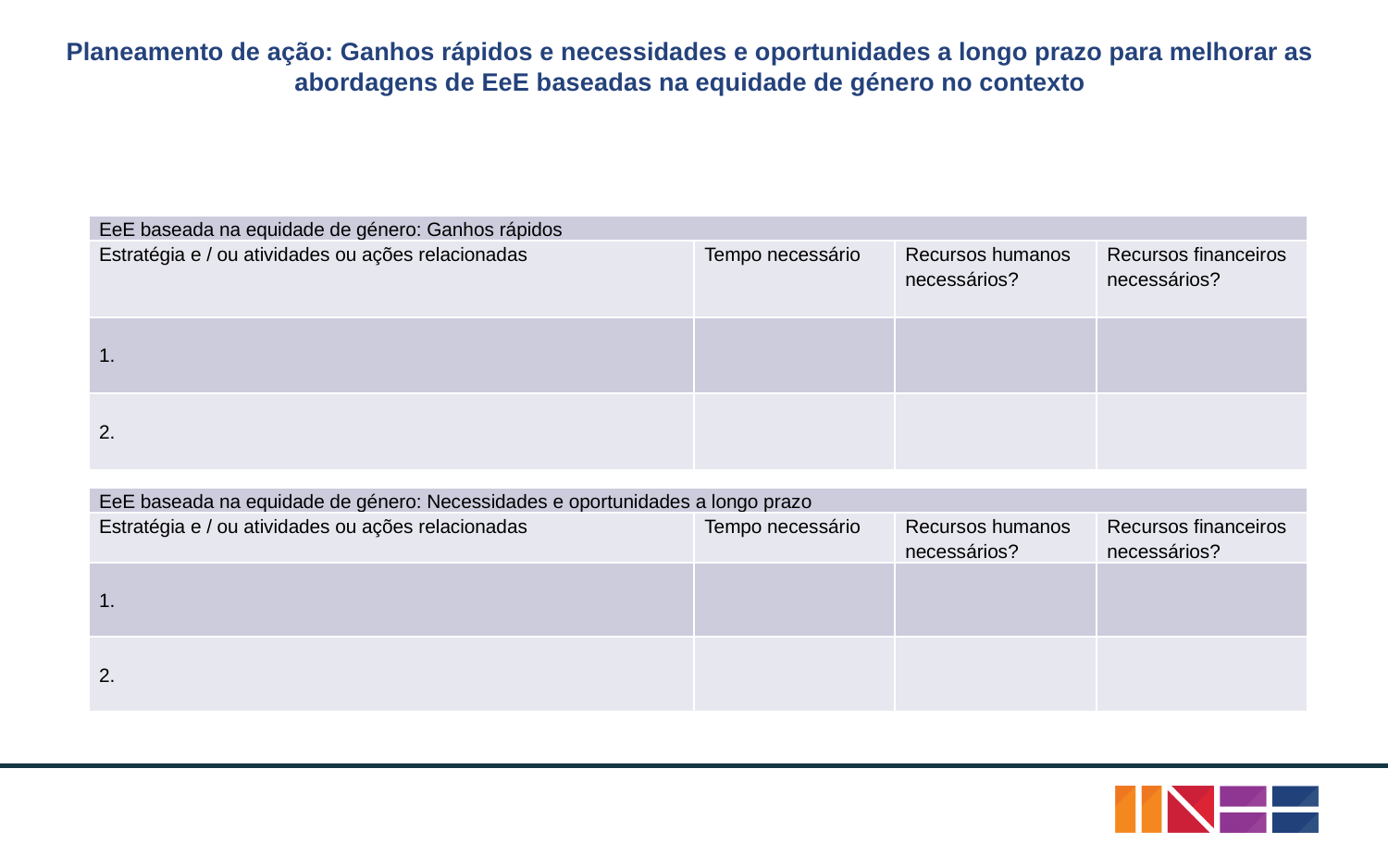

# Planeamento de ação: Ganhos rápidos e necessidades e oportunidades a longo prazo para melhorar as abordagens de EeE baseadas na equidade de género no contexto

| EeE baseada na equidade de género: Ganhos rápidos |  |  |  |
| --- | --- | --- | --- |
| Estratégia e / ou atividades ou ações relacionadas | Tempo necessário | Recursos humanos necessários? | Recursos financeiros necessários? |
| 1. |  |  |  |
| 2. |  |  |  |
| EeE baseada na equidade de género: Necessidades e oportunidades a longo prazo |  |  |  |
| --- | --- | --- | --- |
| Estratégia e / ou atividades ou ações relacionadas | Tempo necessário | Recursos humanos necessários? | Recursos financeiros necessários? |
| 1. |  |  |  |
| 2. |  |  |  |